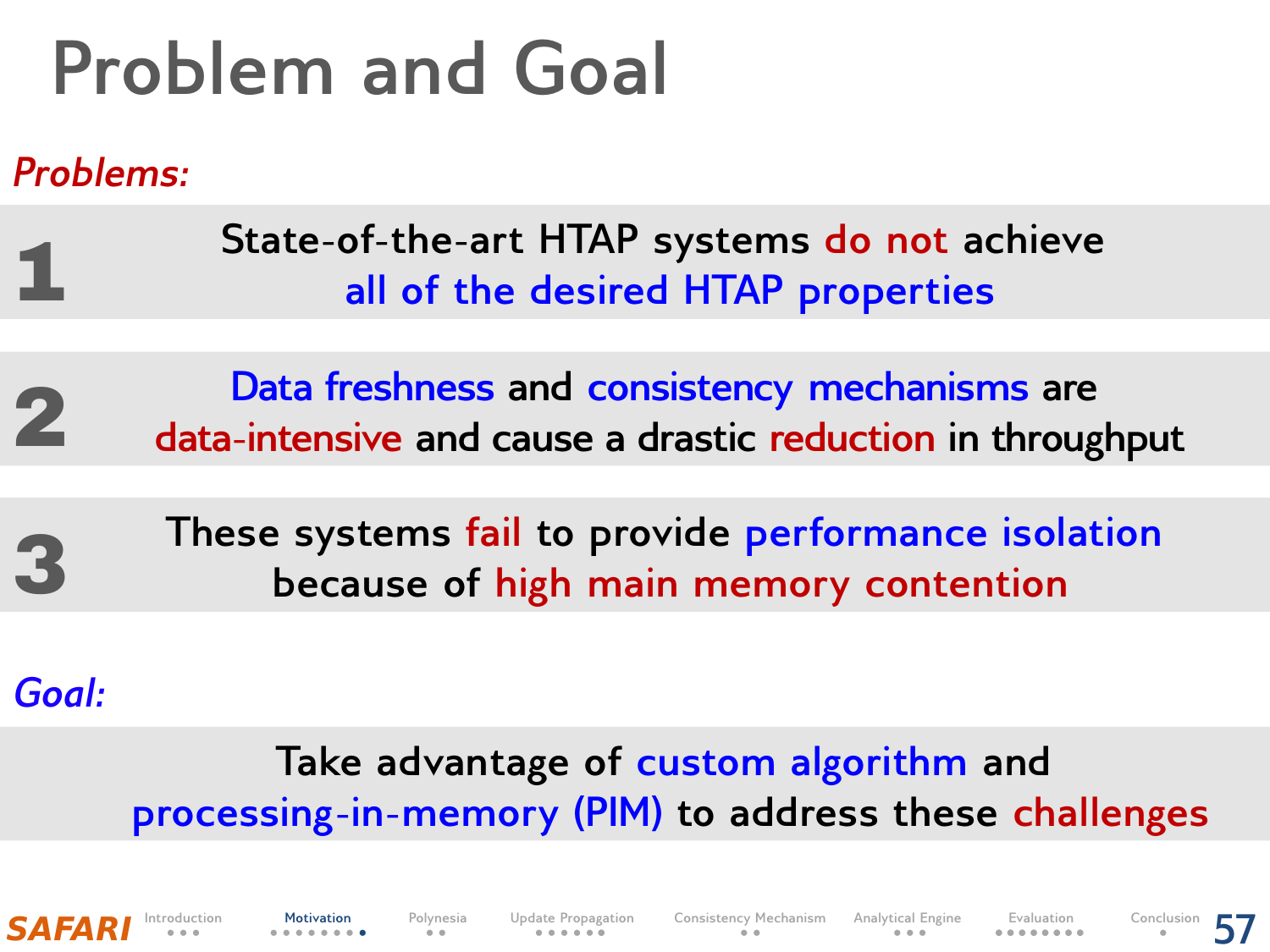

# Problem and Goal

Problems:
State-of-the-art HTAP systems do not achieve
all of the desired HTAP properties
1
1
1
Data freshness and consistency mechanisms are
data-intensive and cause a drastic reduction in throughput
2
These systems fail to provide performance isolation
because of high main memory contention
3
Goal:
Take advantage of custom algorithm and
processing-in-memory (PIM) to address these challenges

57
| Introduction | Motivation | Polynesia | Update Propagation | Consistency Mechanism | Analytical Engine | Evaluation | Conclusion |
| --- | --- | --- | --- | --- | --- | --- | --- |
| ● ● ● | ● ● ● ● ● ● ● ● | ● ● | ● ● ● ● ● ● | ● ● | ● ● ● | ● ● ● ● ● ● ● ● | ● |